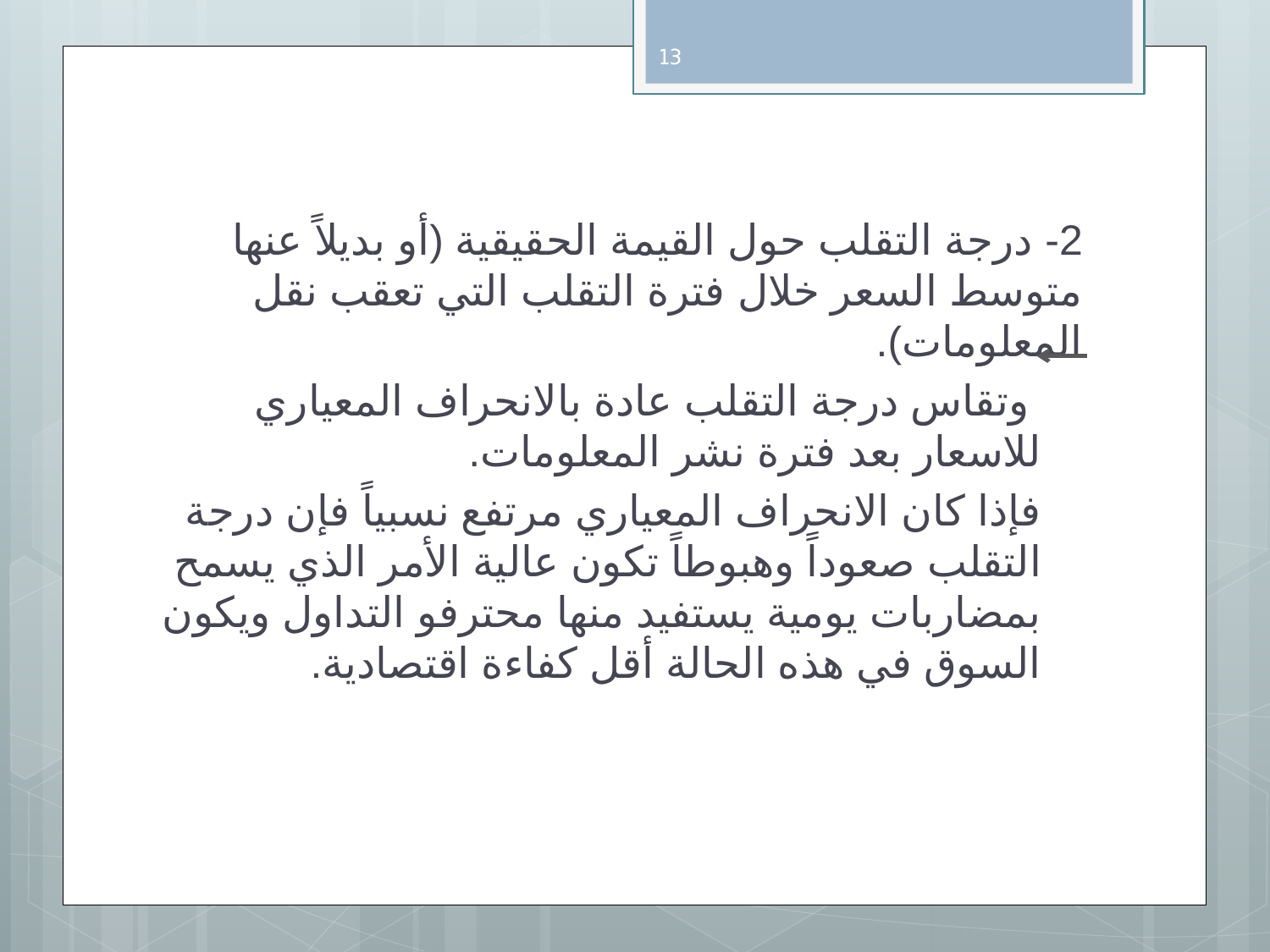

13
2- درجة التقلب حول القيمة الحقيقية (أو بديلاً عنها متوسط السعر خلال فترة التقلب التي تعقب نقل المعلومات).
 وتقاس درجة التقلب عادة بالانحراف المعياري للاسعار بعد فترة نشر المعلومات.
فإذا كان الانحراف المعياري مرتفع نسبياً فإن درجة التقلب صعوداً وهبوطاً تكون عالية الأمر الذي يسمح بمضاربات يومية يستفيد منها محترفو التداول ويكون السوق في هذه الحالة أقل كفاءة اقتصادية.